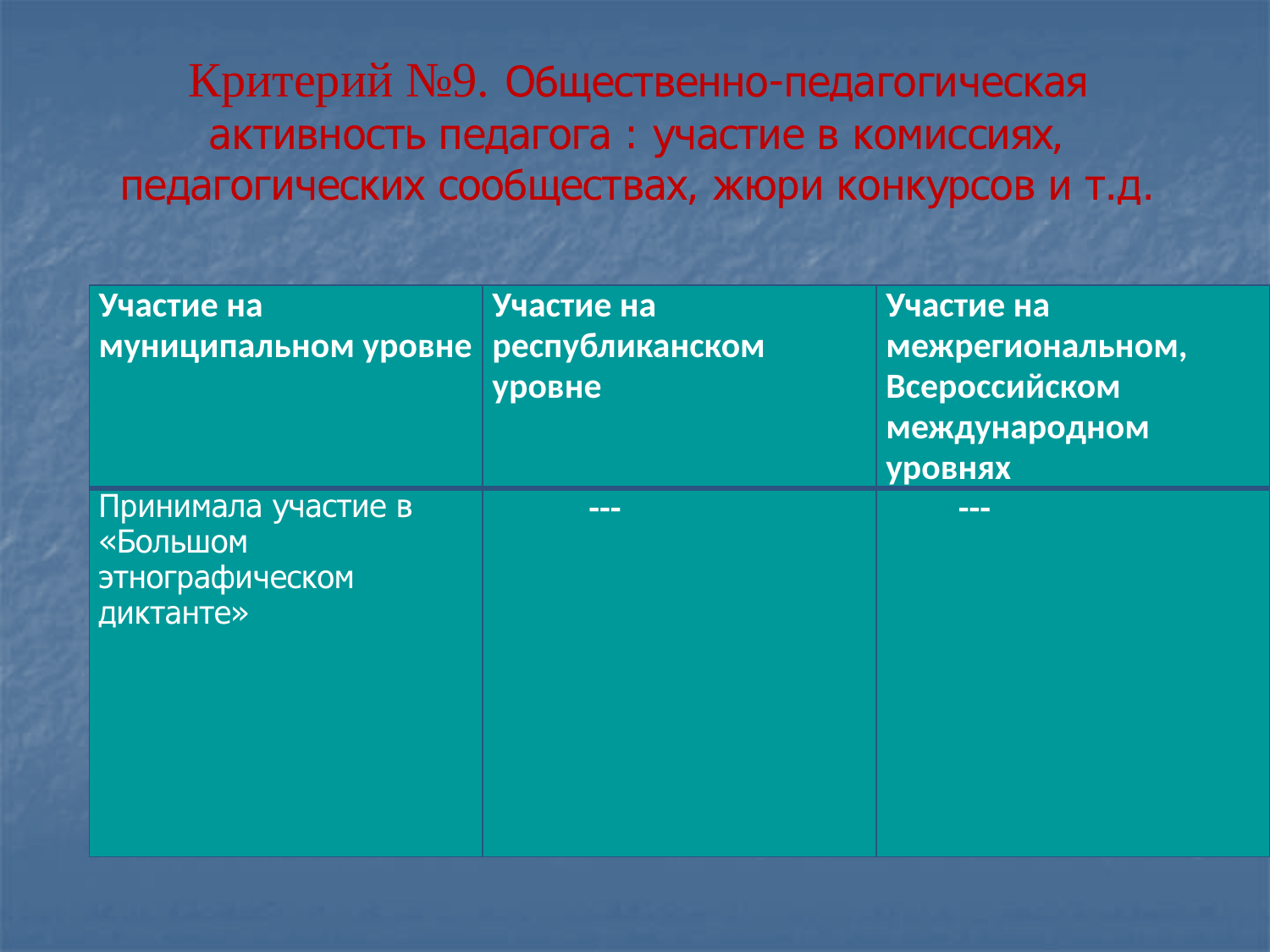

Критерий №9. Общественно-педагогическая активность педагога : участие в комиссиях, педагогических сообществах, жюри конкурсов и т.д.

| Участие на муниципальном уровне | Участие на республиканском уровне | Участие на межрегиональном, Всероссийском международном уровнях |
| --- | --- | --- |
| Принимала участие в «Большом этнографическом диктанте» | --- | --- |